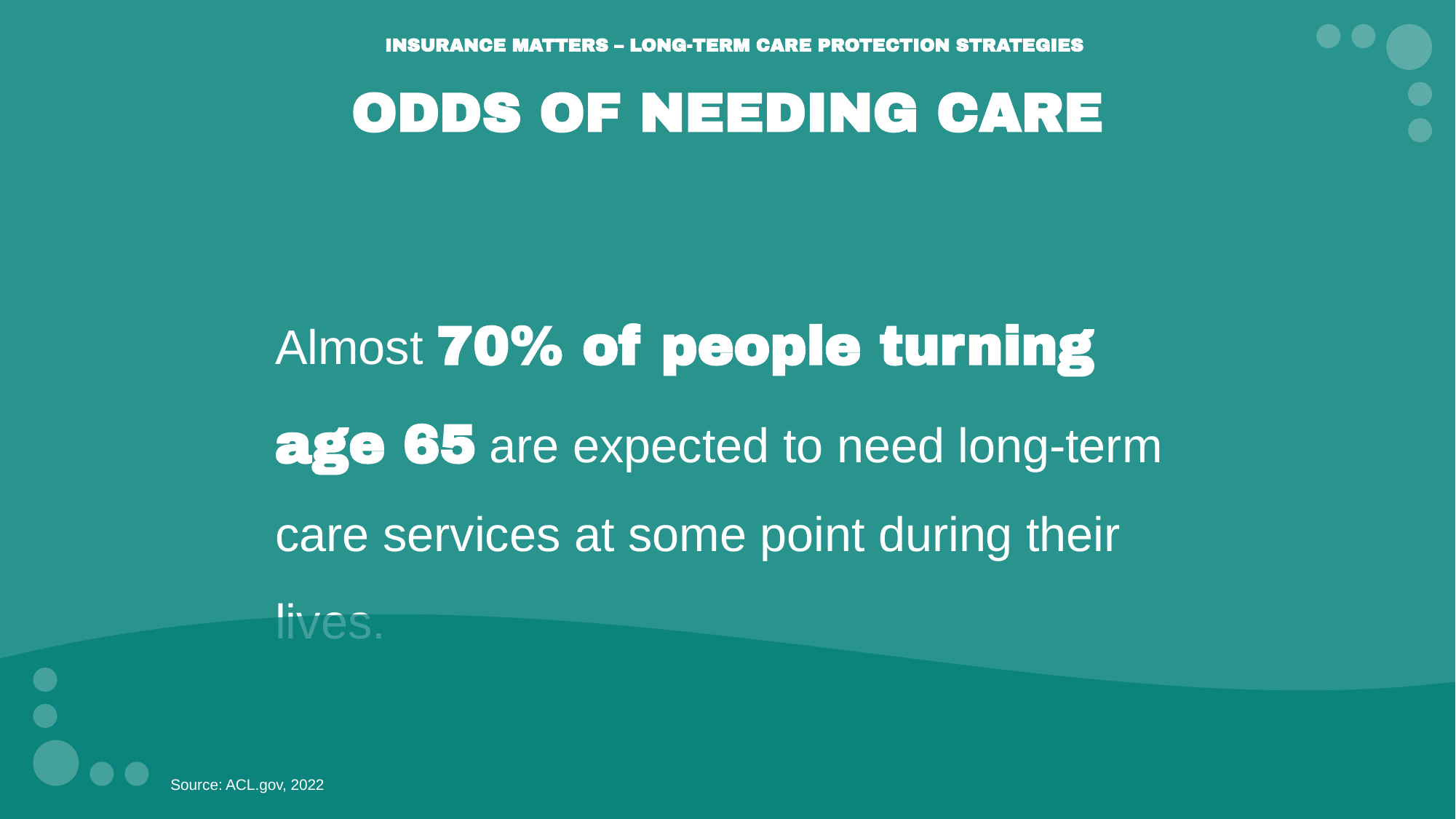

INSURANCE MATTERS – LONG-TERM CARE PROTECTION STRATEGIES
ODDS OF NEEDING CARE
Almost 70% of people turning age 65 are expected to need long-term care services at some point during their lives.

Source: ACL.gov, 2022